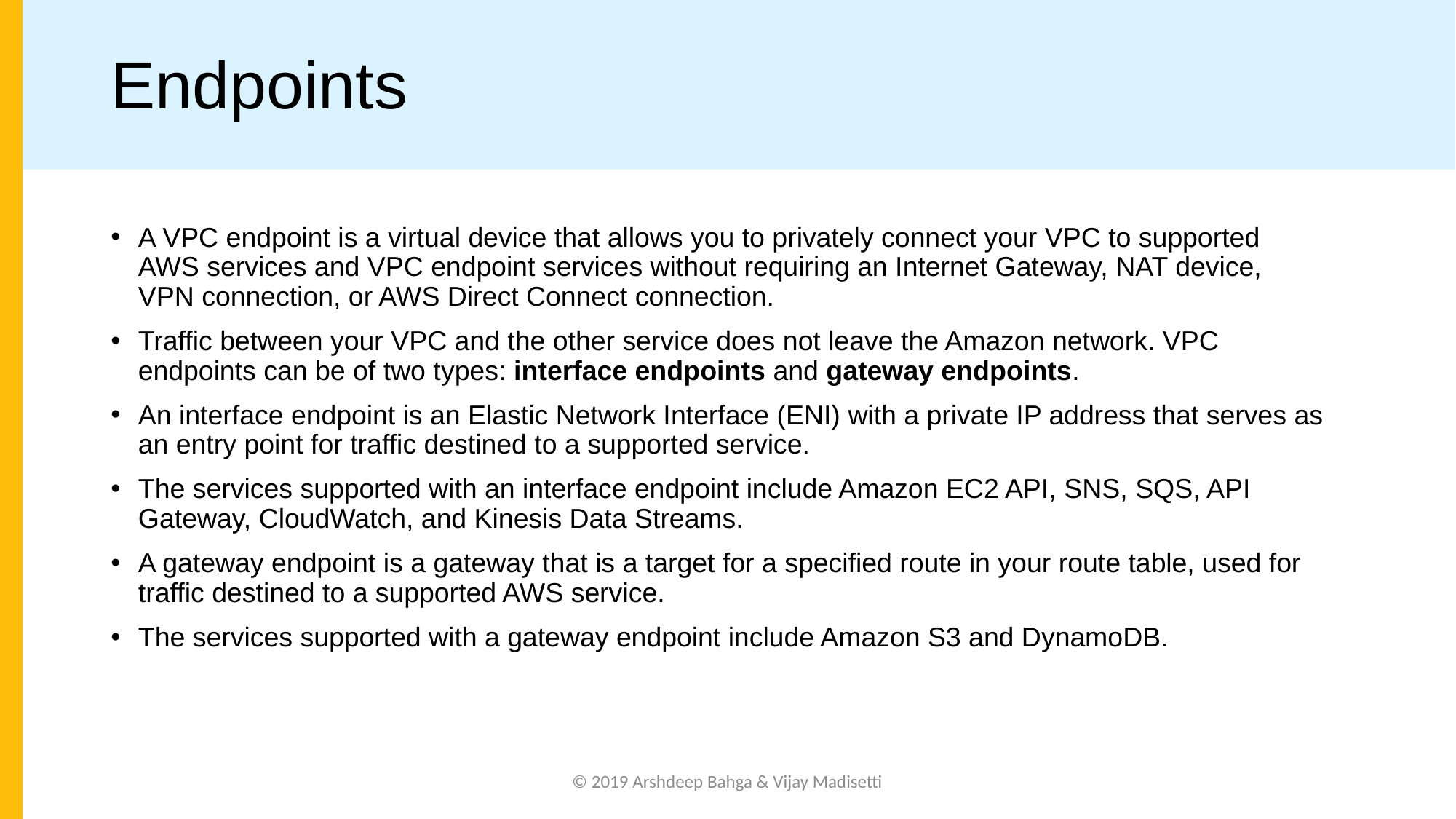

# Endpoints
A VPC endpoint is a virtual device that allows you to privately connect your VPC to supported AWS services and VPC endpoint services without requiring an Internet Gateway, NAT device, VPN connection, or AWS Direct Connect connection.
Traffic between your VPC and the other service does not leave the Amazon network. VPC endpoints can be of two types: interface endpoints and gateway endpoints.
An interface endpoint is an Elastic Network Interface (ENI) with a private IP address that serves as an entry point for traffic destined to a supported service.
The services supported with an interface endpoint include Amazon EC2 API, SNS, SQS, API Gateway, CloudWatch, and Kinesis Data Streams.
A gateway endpoint is a gateway that is a target for a specified route in your route table, used for traffic destined to a supported AWS service.
The services supported with a gateway endpoint include Amazon S3 and DynamoDB.
© 2019 Arshdeep Bahga & Vijay Madisetti